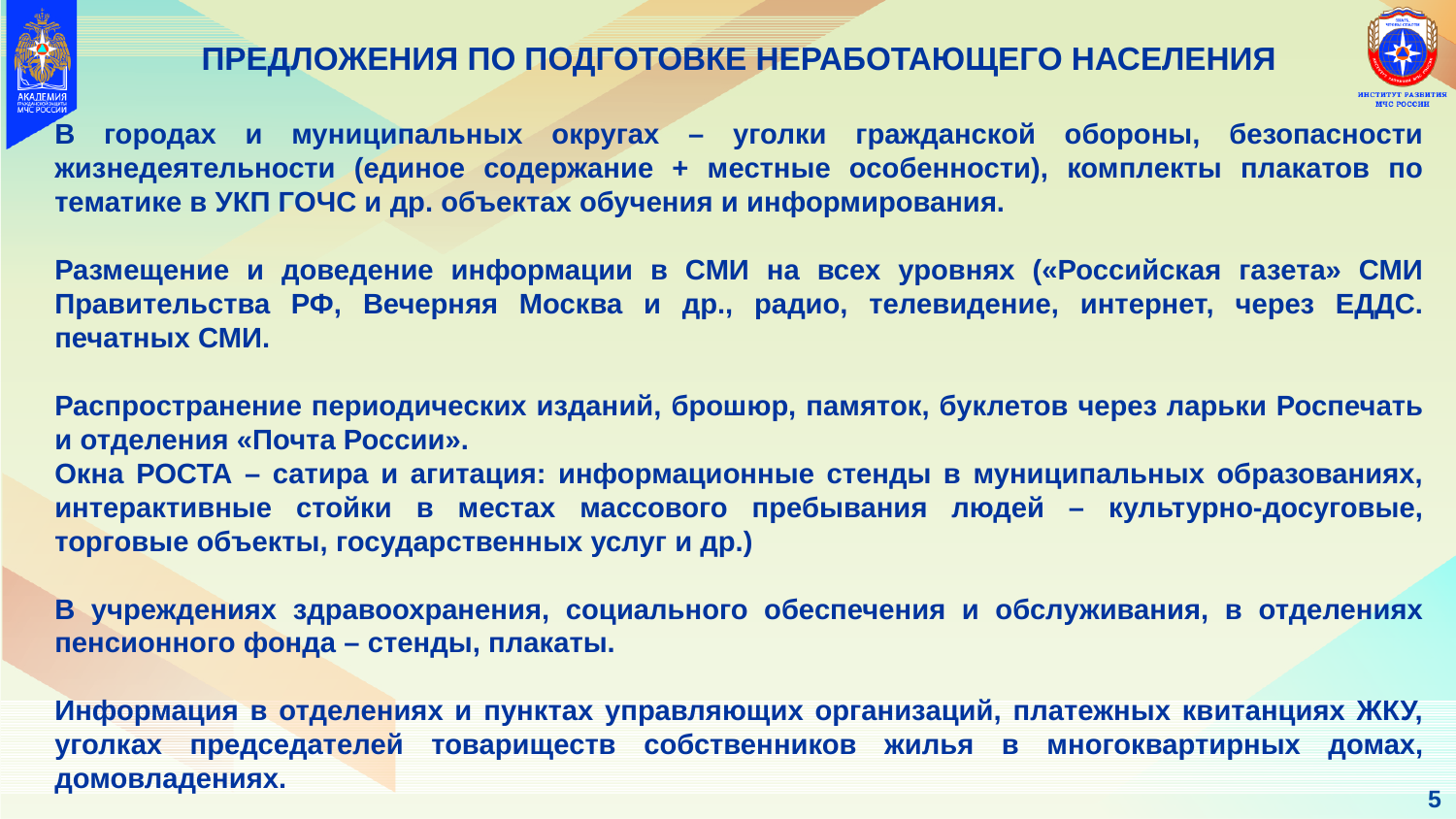

ПРЕДЛОЖЕНИЯ ПО ПОДГОТОВКЕ НЕРАБОТАЮЩЕГО НАСЕЛЕНИЯ

В городах и муниципальных округах – уголки гражданской обороны, безопасности жизнедеятельности (единое содержание + местные особенности), комплекты плакатов по тематике в УКП ГОЧС и др. объектах обучения и информирования.

Размещение и доведение информации в СМИ на всех уровнях («Российская газета» СМИ Правительства РФ, Вечерняя Москва и др., радио, телевидение, интернет, через ЕДДС. печатных СМИ.

Распространение периодических изданий, брошюр, памяток, буклетов через ларьки Роспечать и отделения «Почта России».
Окна РОСТА – сатира и агитация: информационные стенды в муниципальных образованиях, интерактивные стойки в местах массового пребывания людей – культурно-досуговые, торговые объекты, государственных услуг и др.)

В учреждениях здравоохранения, социального обеспечения и обслуживания, в отделениях пенсионного фонда – стенды, плакаты.

Информация в отделениях и пунктах управляющих организаций, платежных квитанциях ЖКУ, уголках председателей товариществ собственников жилья в многоквартирных домах, домовладениях.

5